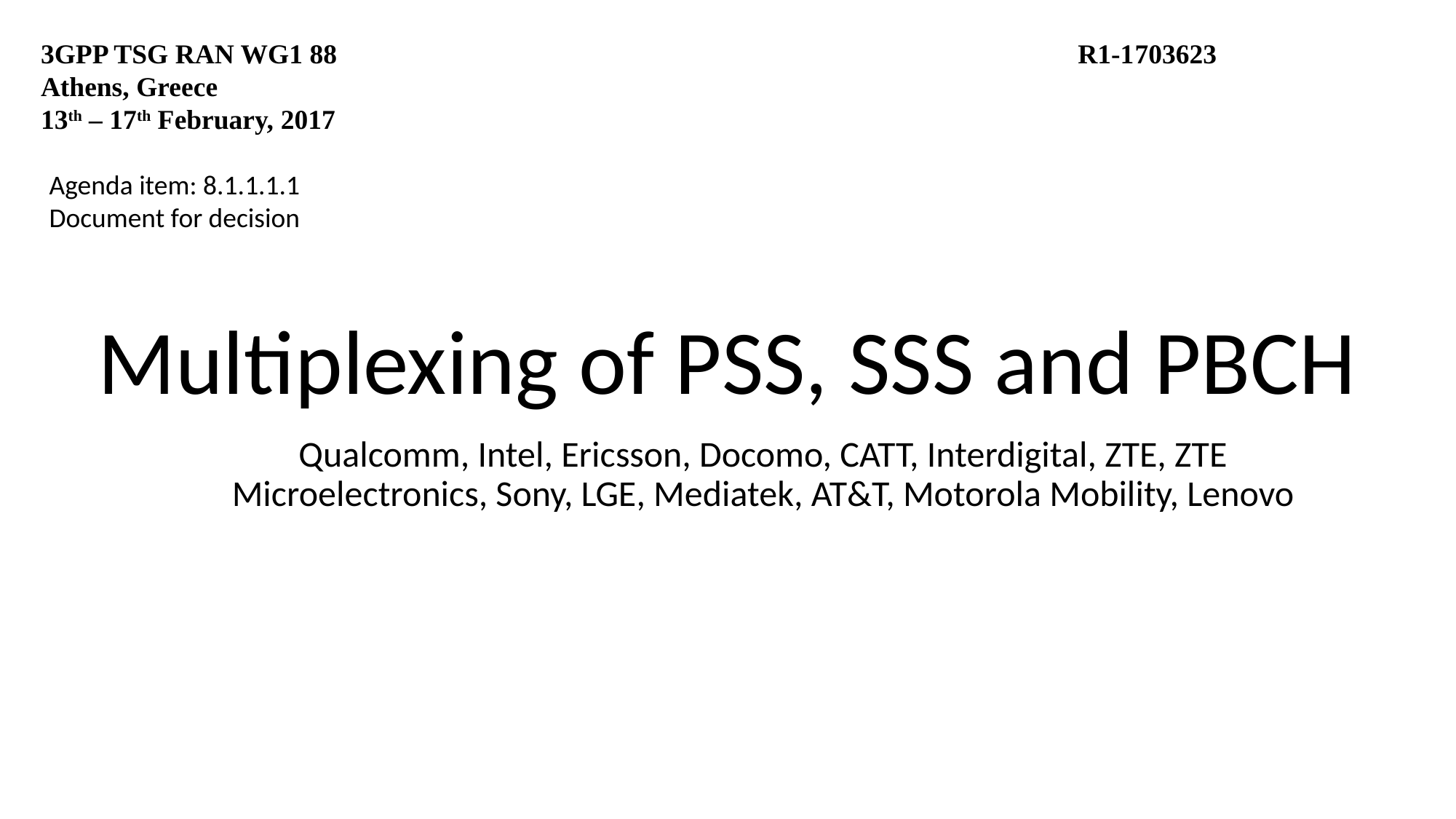

3GPP TSG RAN WG1 88		                                                                                       R1-1703623
Athens, Greece
13th – 17th February, 2017
Agenda item: 8.1.1.1.1
Document for decision
# Multiplexing of PSS, SSS and PBCH
Qualcomm, Intel, Ericsson, Docomo, CATT, Interdigital, ZTE, ZTE Microelectronics, Sony, LGE, Mediatek, AT&T, Motorola Mobility, Lenovo